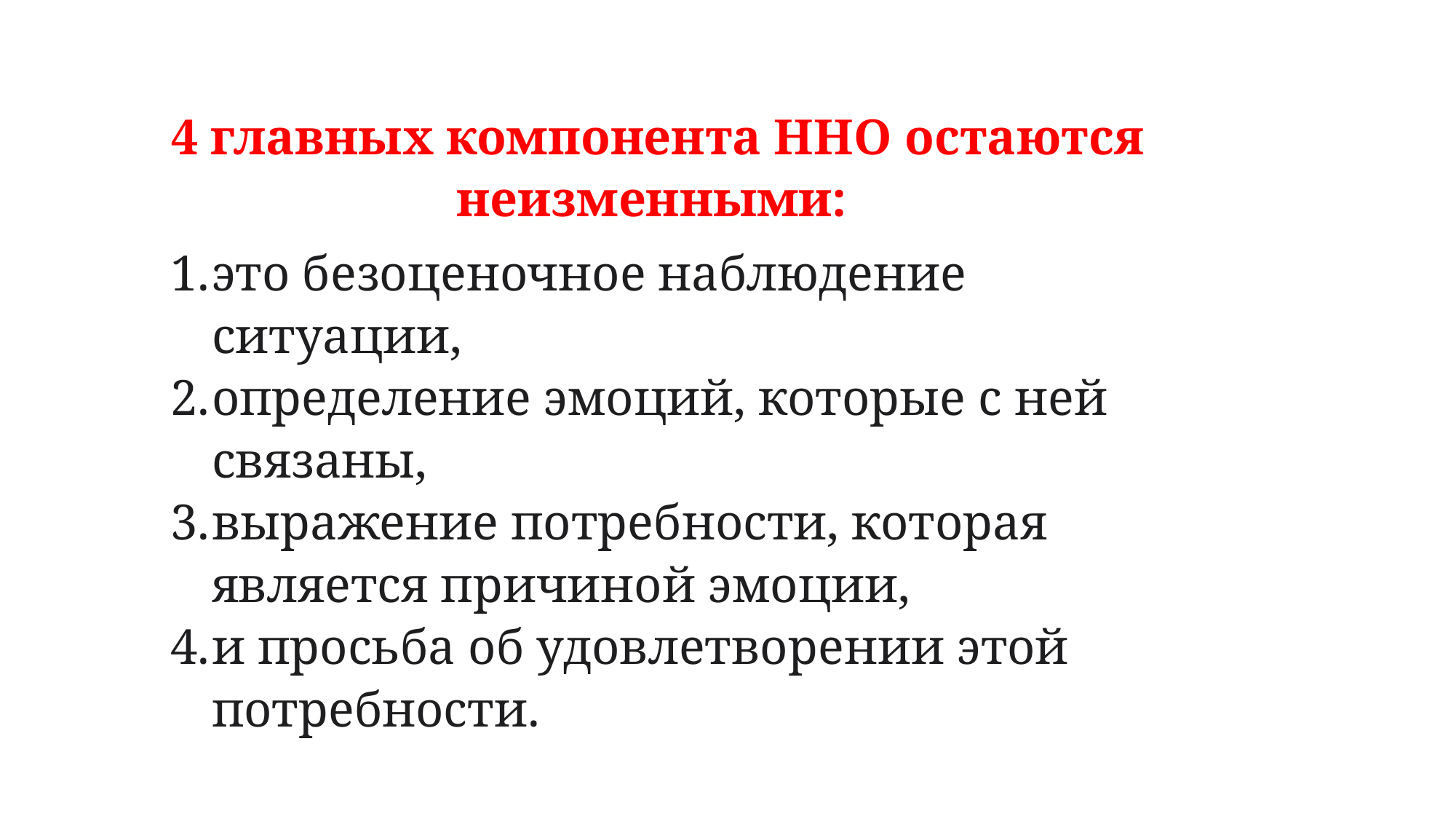

4 главных компонента ННО остаются неизменными:
это безоценочное наблюдение ситуации,
определение эмоций, которые с ней связаны,
выражение потребности, которая является причиной эмоции,
и просьба об удовлетворении этой потребности.